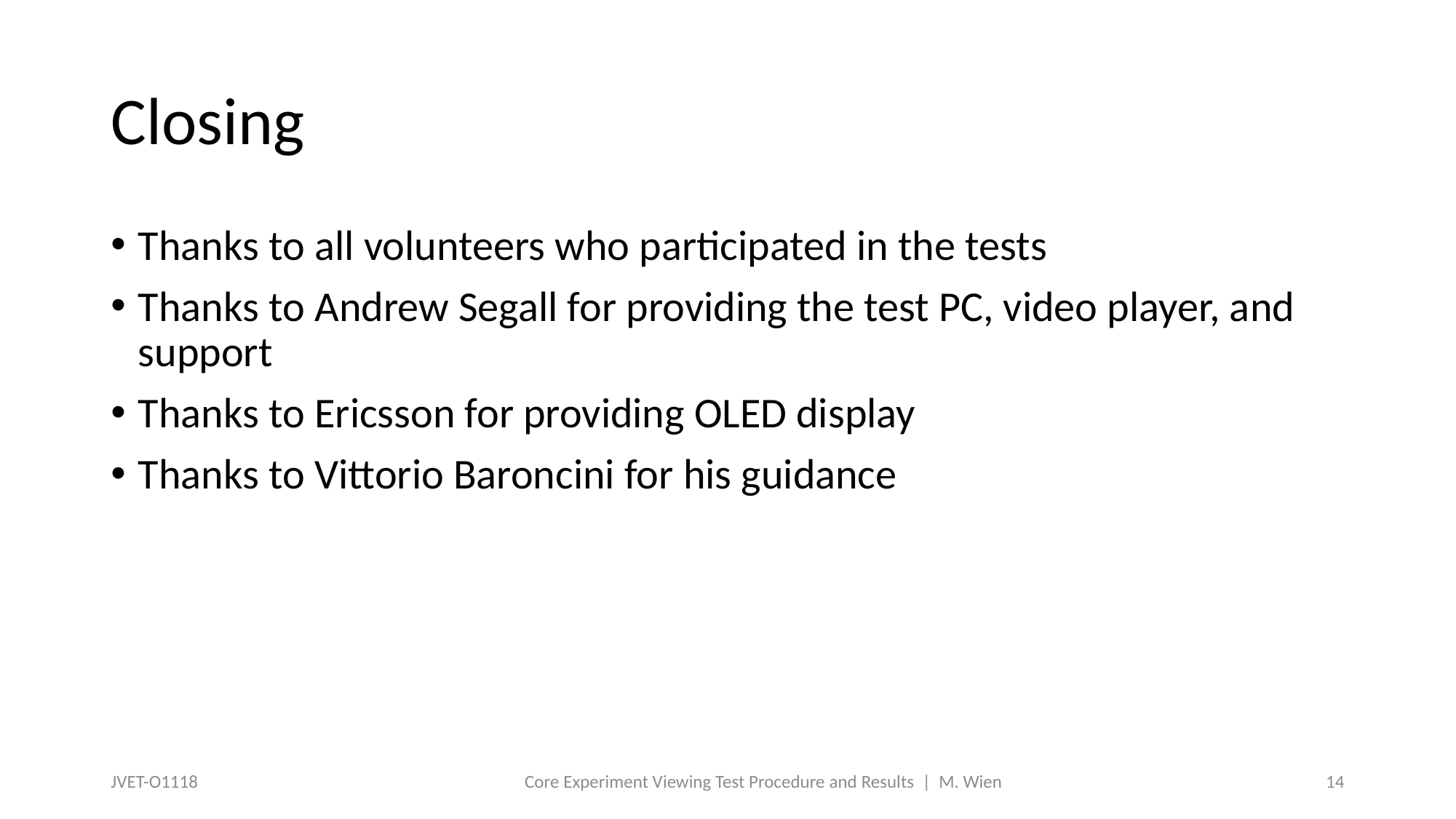

# Closing
Thanks to all volunteers who participated in the tests
Thanks to Andrew Segall for providing the test PC, video player, and support
Thanks to Ericsson for providing OLED display
Thanks to Vittorio Baroncini for his guidance
JVET-O1118
Core Experiment Viewing Test Procedure and Results  |  M. Wien
14